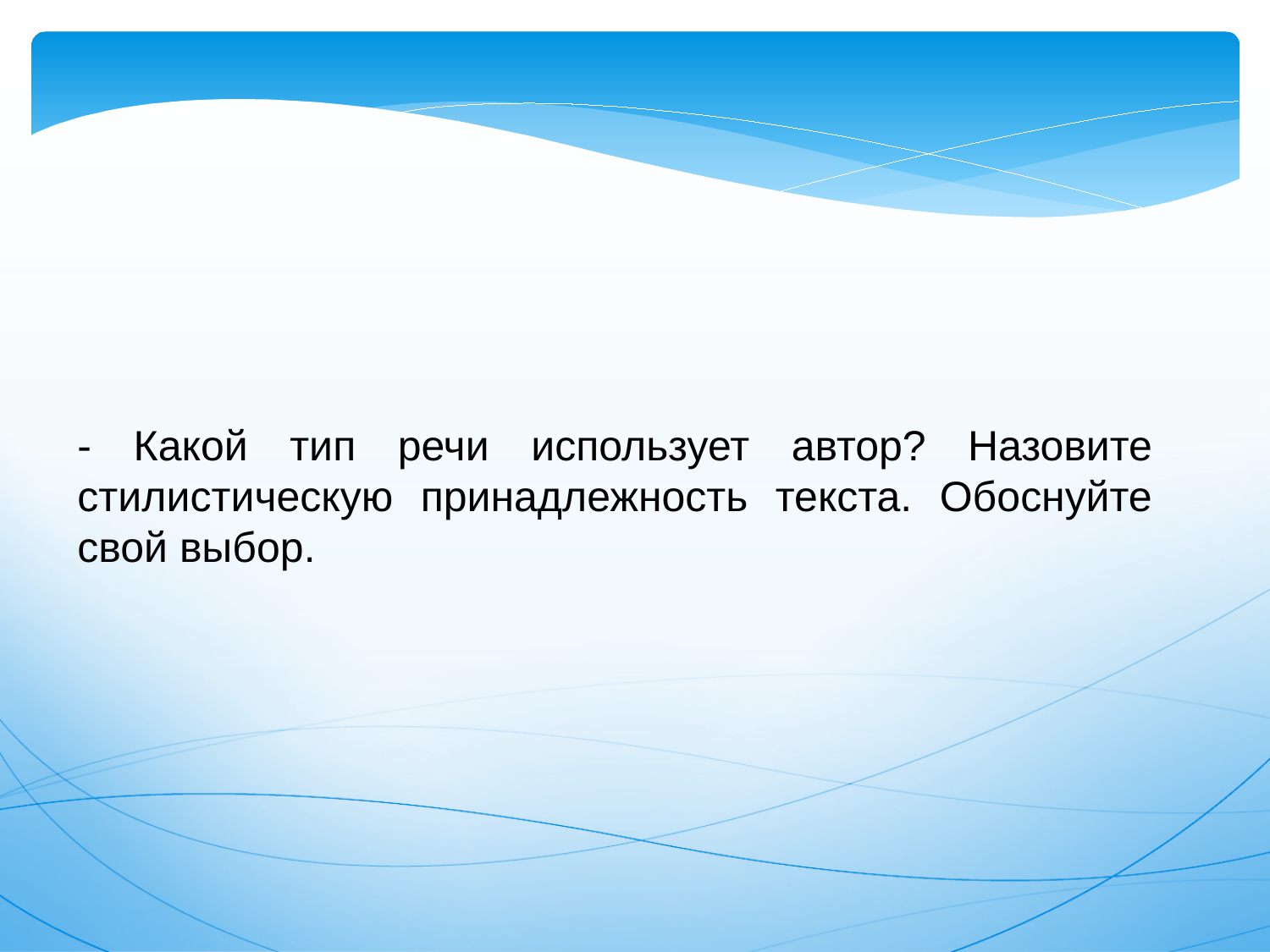

- Какой тип речи использует автор? Назовите стилистическую принадлежность текста. Обоснуйте свой выбор.